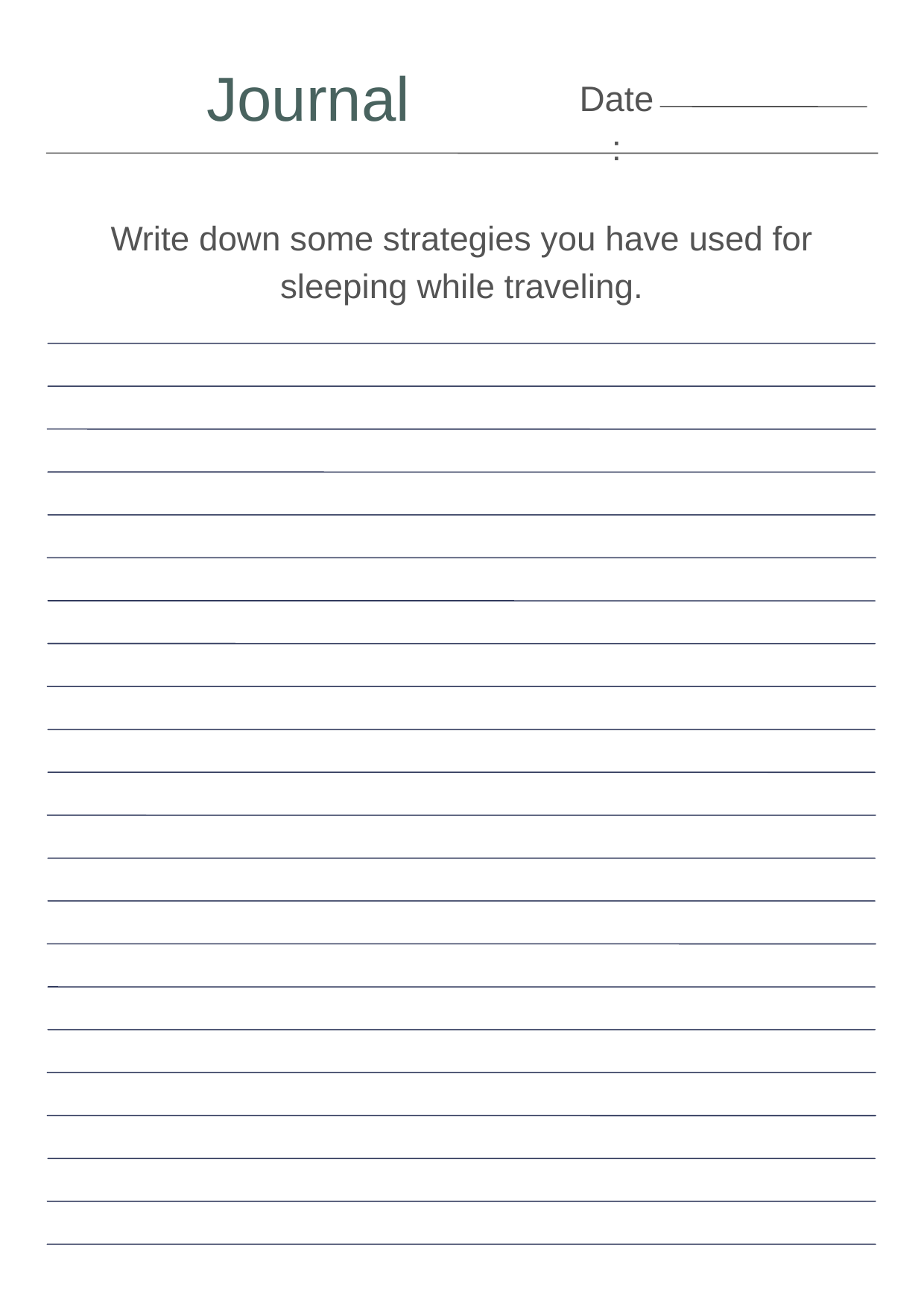

Journal
Date:

Write down some strategies you have used for sleeping while traveling.